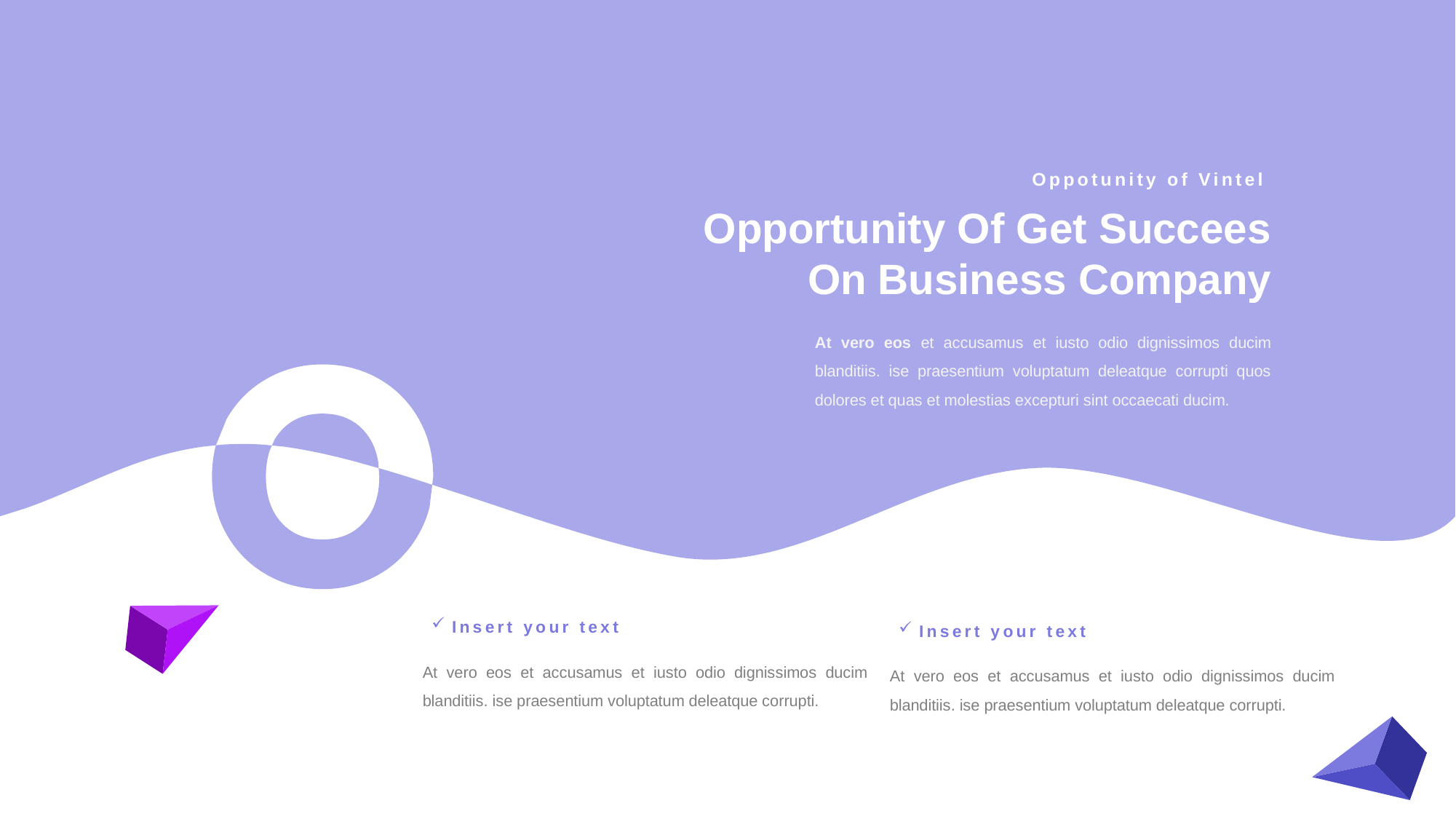

Oppotunity of Vintel
Opportunity Of Get Succees On Business Company
At vero eos et accusamus et iusto odio dignissimos ducim blanditiis. ise praesentium voluptatum deleatque corrupti quos dolores et quas et molestias excepturi sint occaecati ducim.
Insert your text
Insert your text
At vero eos et accusamus et iusto odio dignissimos ducim blanditiis. ise praesentium voluptatum deleatque corrupti.
At vero eos et accusamus et iusto odio dignissimos ducim blanditiis. ise praesentium voluptatum deleatque corrupti.